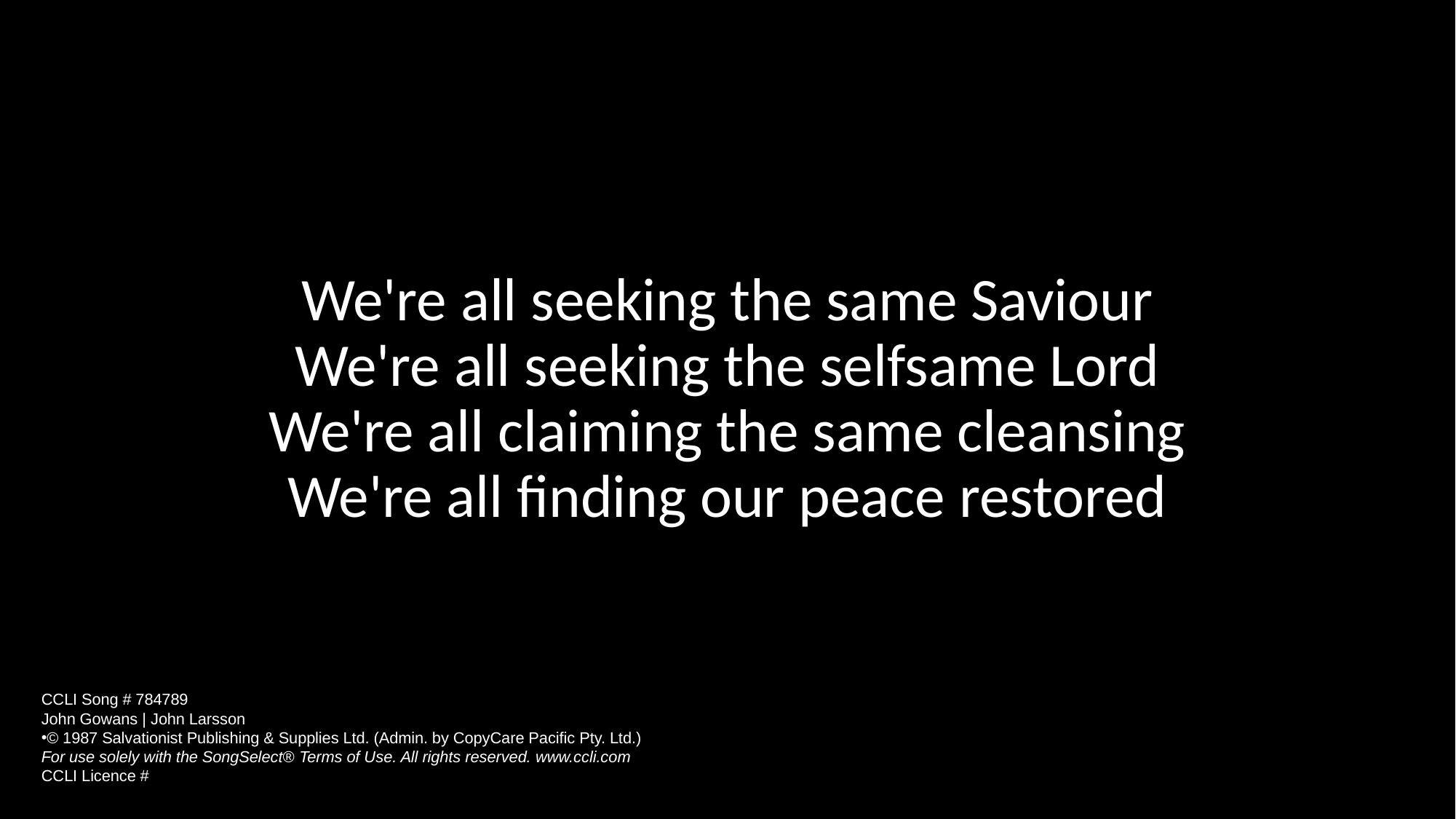

We're all seeking the same Saviour
We're all seeking the selfsame Lord
We're all claiming the same cleansing
We're all finding our peace restored
CCLI Song # 784789
John Gowans | John Larsson
© 1987 Salvationist Publishing & Supplies Ltd. (Admin. by CopyCare Pacific Pty. Ltd.)
For use solely with the SongSelect® Terms of Use. All rights reserved. www.ccli.com
CCLI Licence #